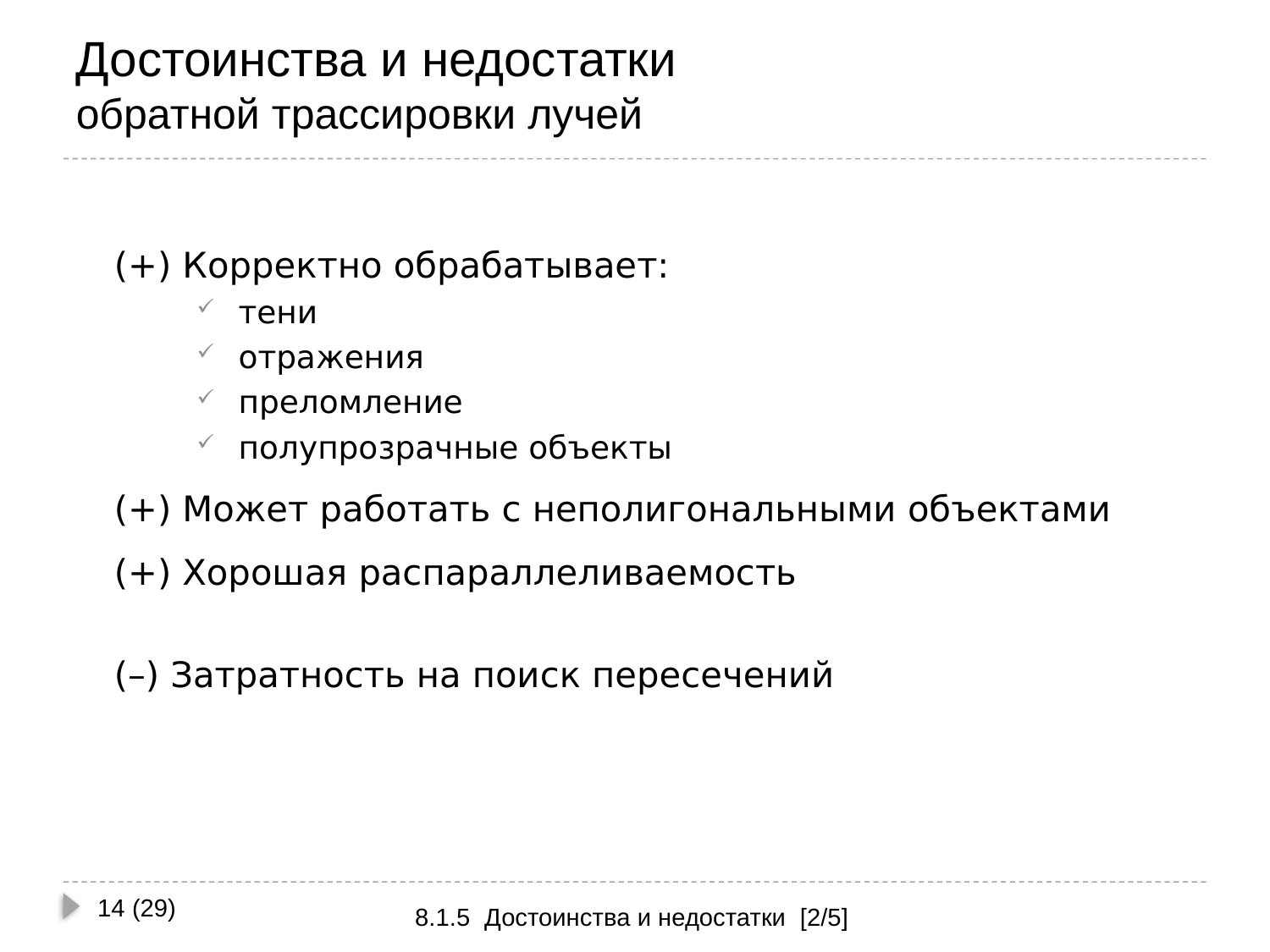

# Достоинства и недостатки обратной трассировки лучей
(+) Корректно обрабатывает:
 тени
 отражения
 преломление
 полупрозрачные объекты
(+) Может работать с неполигональными объектами
(+) Хорошая распараллеливаемость

(–) Затратность на поиск пересечений
14 (29)
8.1.5  Достоинства и недостатки  [2/5]